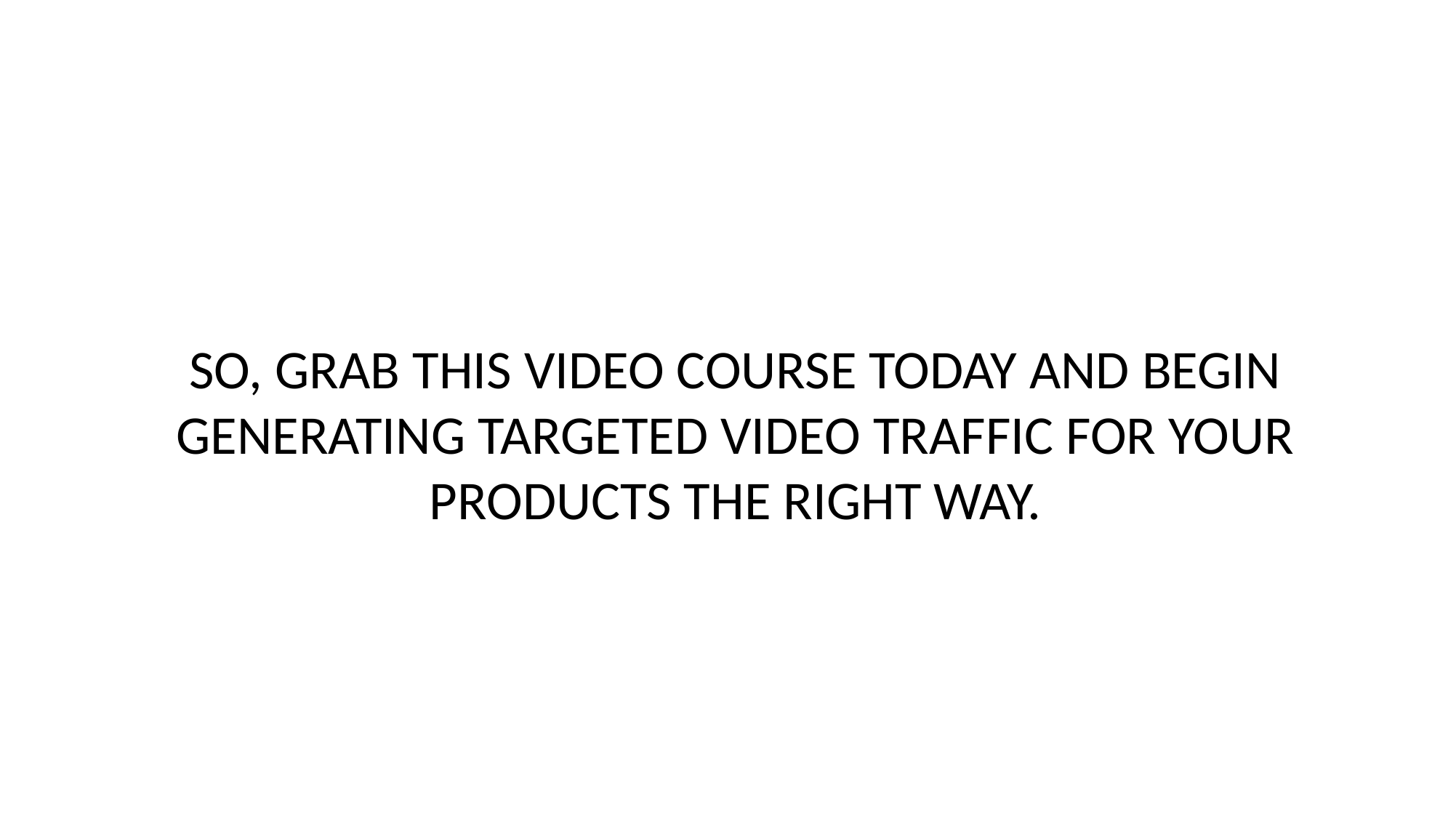

# SO, GRAB THIS VIDEO COURSE TODAY AND BEGIN GENERATING TARGETED VIDEO TRAFFIC FOR YOUR PRODUCTS THE RIGHT WAY.